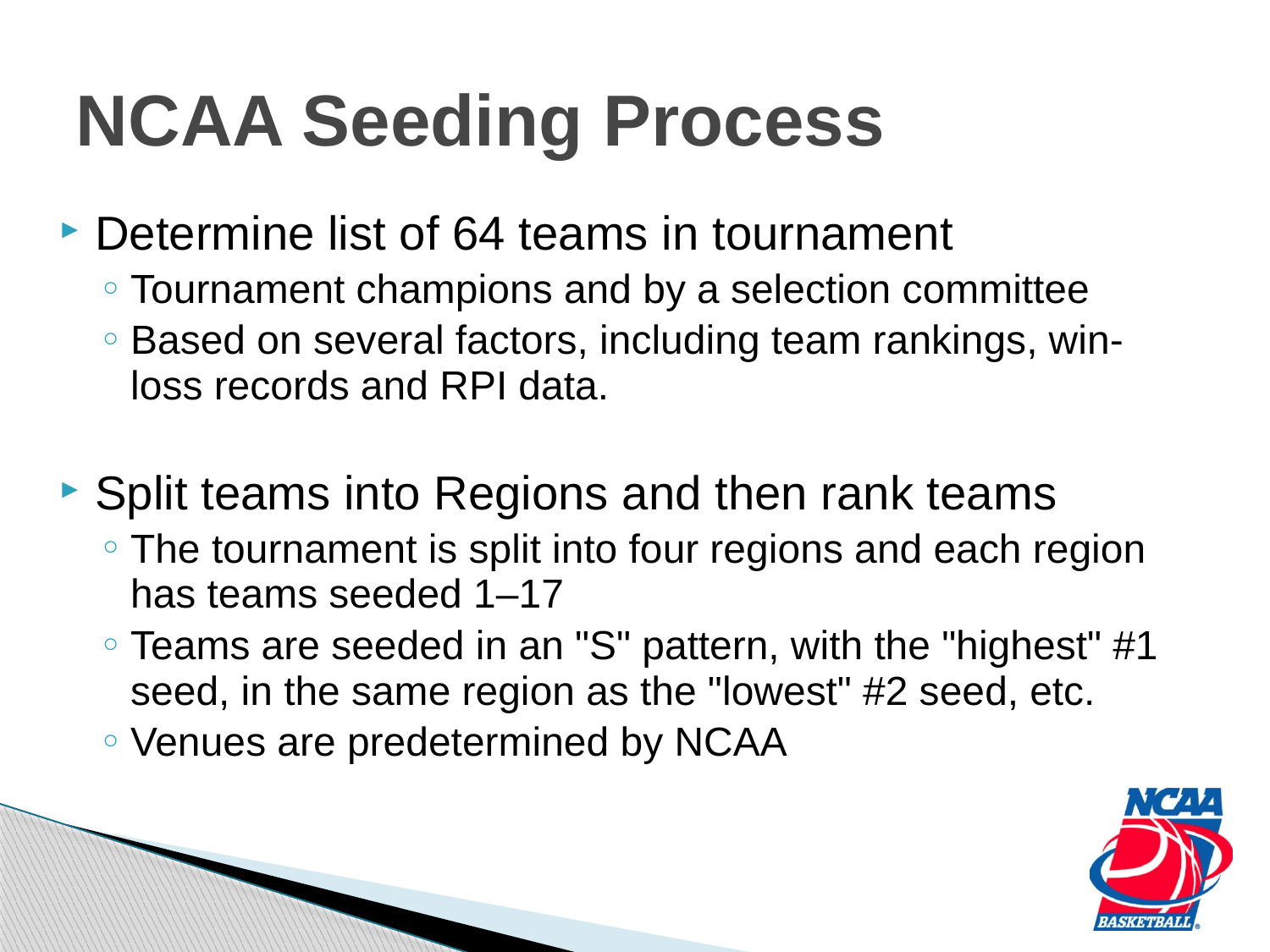

# NCAA Seeding Process
Determine list of 64 teams in tournament
Tournament champions and by a selection committee
Based on several factors, including team rankings, win-loss records and RPI data.

Split teams into Regions and then rank teams
The tournament is split into four regions and each region has teams seeded 1–17
Teams are seeded in an "S" pattern, with the "highest" #1 seed, in the same region as the "lowest" #2 seed, etc.
Venues are predetermined by NCAA